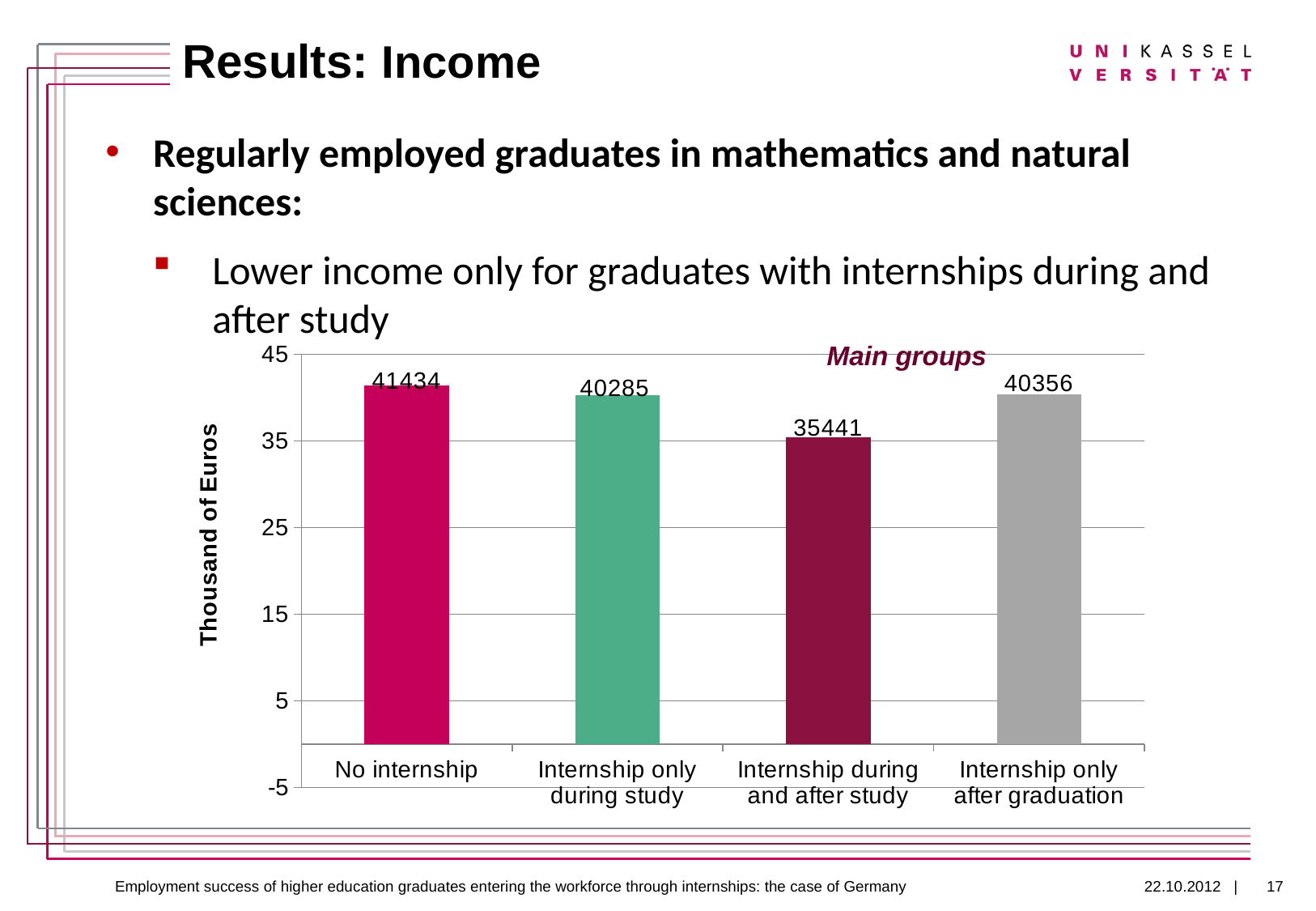

# Results: Income
Regularly employed graduates in mathematics and natural sciences:
Lower income only for graduates with internships during and after study
Main groups

### Chart

| Category |  |
|---|---|
| No internship | 41434.0 |
| Internship only during study | 40285.0 |
| Internship during and after study | 35441.0 |
| Internship only after graduation | 40356.0 |
17